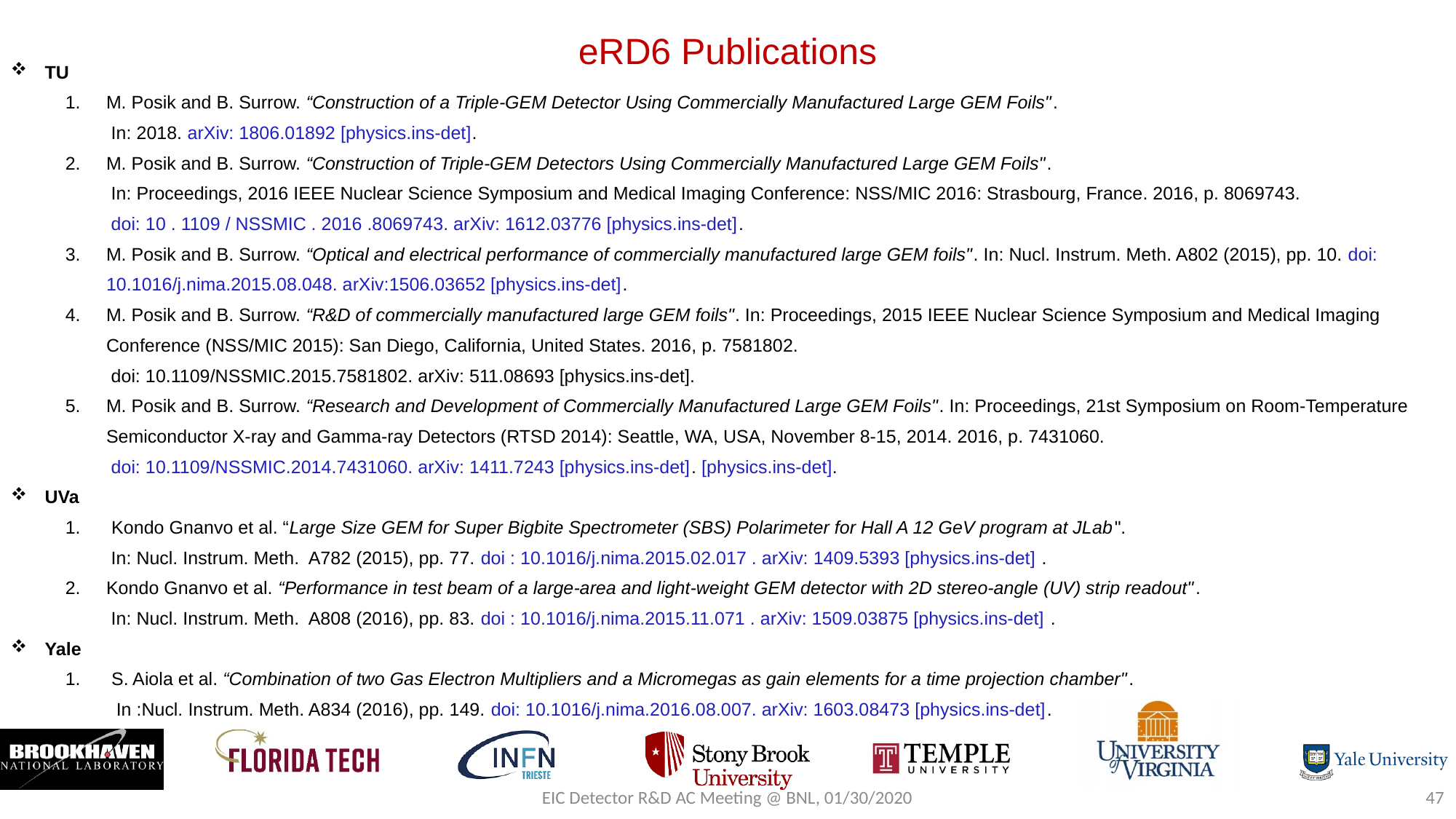

eRD6 Publications
TU
M. Posik and B. Surrow. “Construction of a Triple-GEM Detector Using Commercially Manufactured Large GEM Foils".
         In: 2018. arXiv: 1806.01892 [physics.ins-det].
M. Posik and B. Surrow. “Construction of Triple-GEM Detectors Using Commercially Manufactured Large GEM Foils".
         In: Proceedings, 2016 IEEE Nuclear Science Symposium and Medical Imaging Conference: NSS/MIC 2016: Strasbourg, France. 2016, p. 8069743.
         doi: 10 . 1109 / NSSMIC . 2016 .8069743. arXiv: 1612.03776 [physics.ins-det].
M. Posik and B. Surrow. “Optical and electrical performance of commercially manufactured large GEM foils". In: Nucl. Instrum. Meth. A802 (2015), pp. 10. doi: 10.1016/j.nima.2015.08.048. arXiv:1506.03652 [physics.ins-det].
M. Posik and B. Surrow. “R&D of commercially manufactured large GEM foils". In: Proceedings, 2015 IEEE Nuclear Science Symposium and Medical Imaging Conference (NSS/MIC 2015): San Diego, California, United States. 2016, p. 7581802.
         doi: 10.1109/NSSMIC.2015.7581802. arXiv: 511.08693 [physics.ins-det].
M. Posik and B. Surrow. “Research and Development of Commercially Manufactured Large GEM Foils". In: Proceedings, 21st Symposium on Room-Temperature Semiconductor X-ray and Gamma-ray Detectors (RTSD 2014): Seattle, WA, USA, November 8-15, 2014. 2016, p. 7431060.
         doi: 10.1109/NSSMIC.2014.7431060. arXiv: 1411.7243 [physics.ins-det]. [physics.ins-det].
UVa
 Kondo Gnanvo et al. “Large Size GEM for Super Bigbite Spectrometer (SBS) Polarimeter for Hall A 12 GeV program at JLab".
         In: Nucl. Instrum. Meth.  A782 (2015), pp. 77. doi : 10.1016/j.nima.2015.02.017 . arXiv: 1409.5393 [physics.ins-det] .
Kondo Gnanvo et al. “Performance in test beam of a large-area and light-weight GEM detector with 2D stereo-angle (UV) strip readout".
         In: Nucl. Instrum. Meth.  A808 (2016), pp. 83. doi : 10.1016/j.nima.2015.11.071 . arXiv: 1509.03875 [physics.ins-det] .
Yale
 S. Aiola et al. “Combination of two Gas Electron Multipliers and a Micromegas as gain elements for a time projection chamber".
          In :Nucl. Instrum. Meth. A834 (2016), pp. 149. doi: 10.1016/j.nima.2016.08.007. arXiv: 1603.08473 [physics.ins-det].
EIC Detector R&D AC Meeting @ BNL, 01/30/2020
47